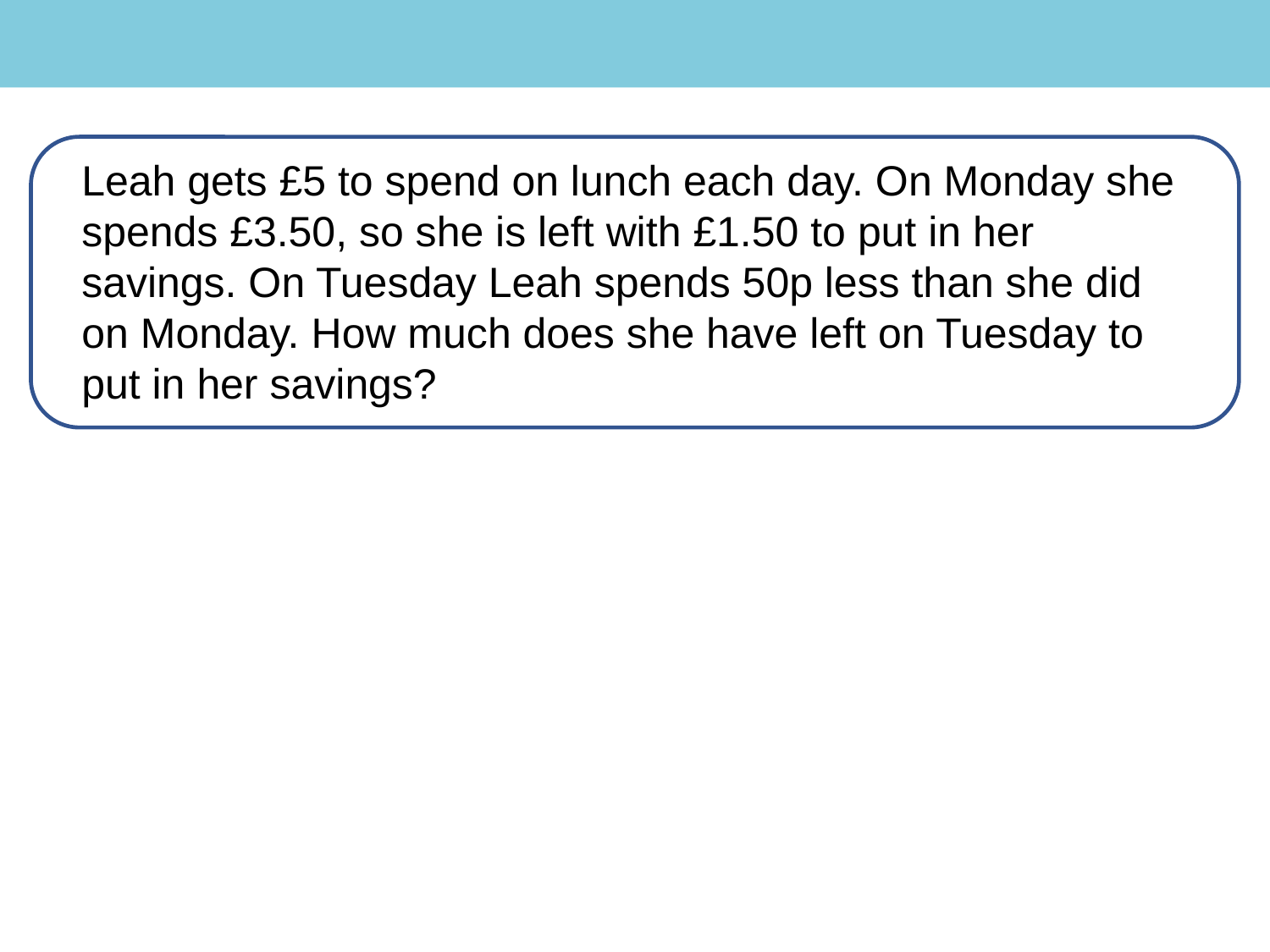

Leah gets £5 to spend on lunch each day. On Monday she spends £3.50, so she is left with £1.50 to put in her savings. On Tuesday Leah spends 50p less than she did on Monday. How much does she have left on Tuesday to put in her savings?